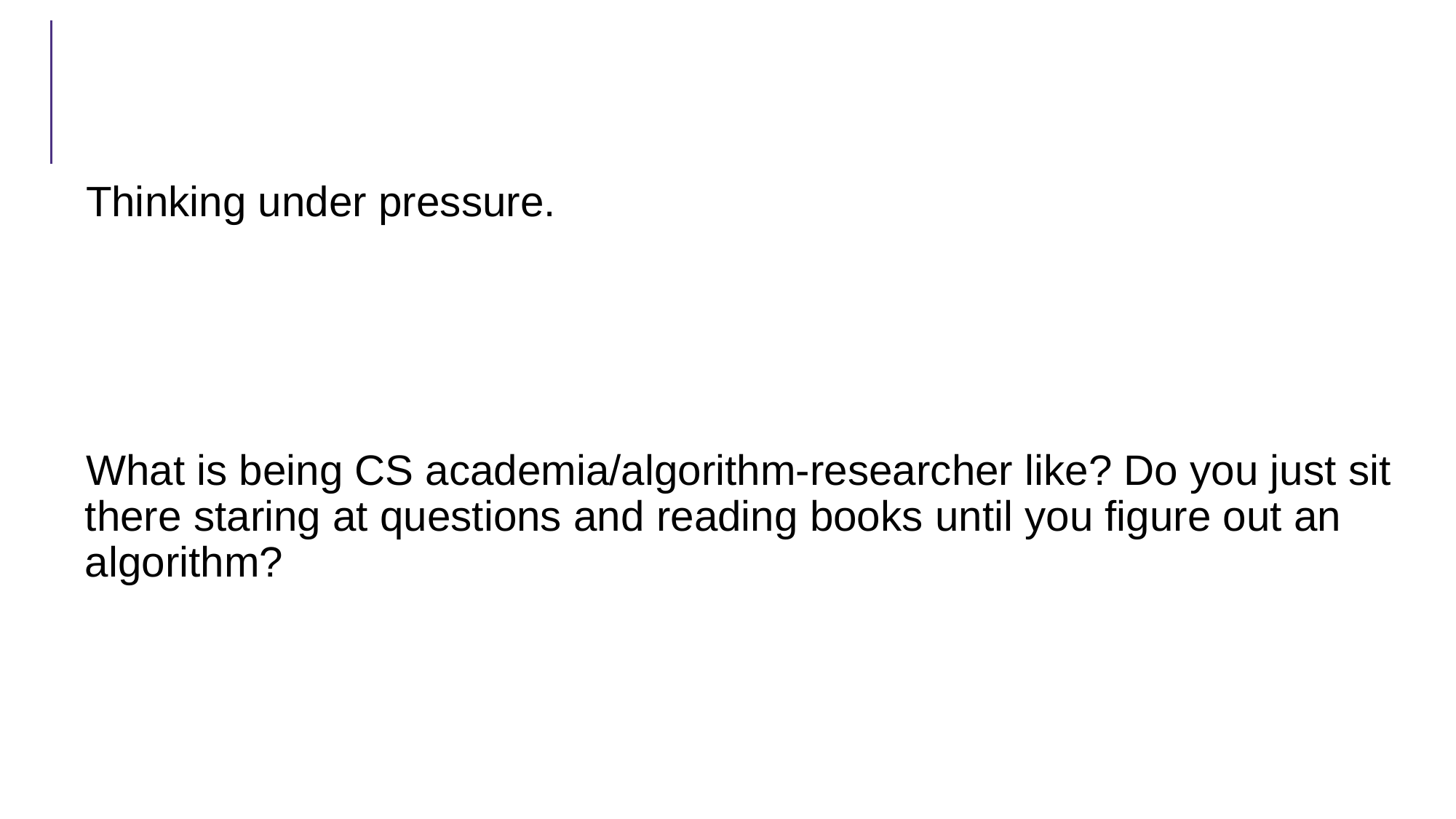

#
Thinking under pressure.

What is being CS academia/algorithm-researcher like? Do you just sit there staring at questions and reading books until you figure out an algorithm?